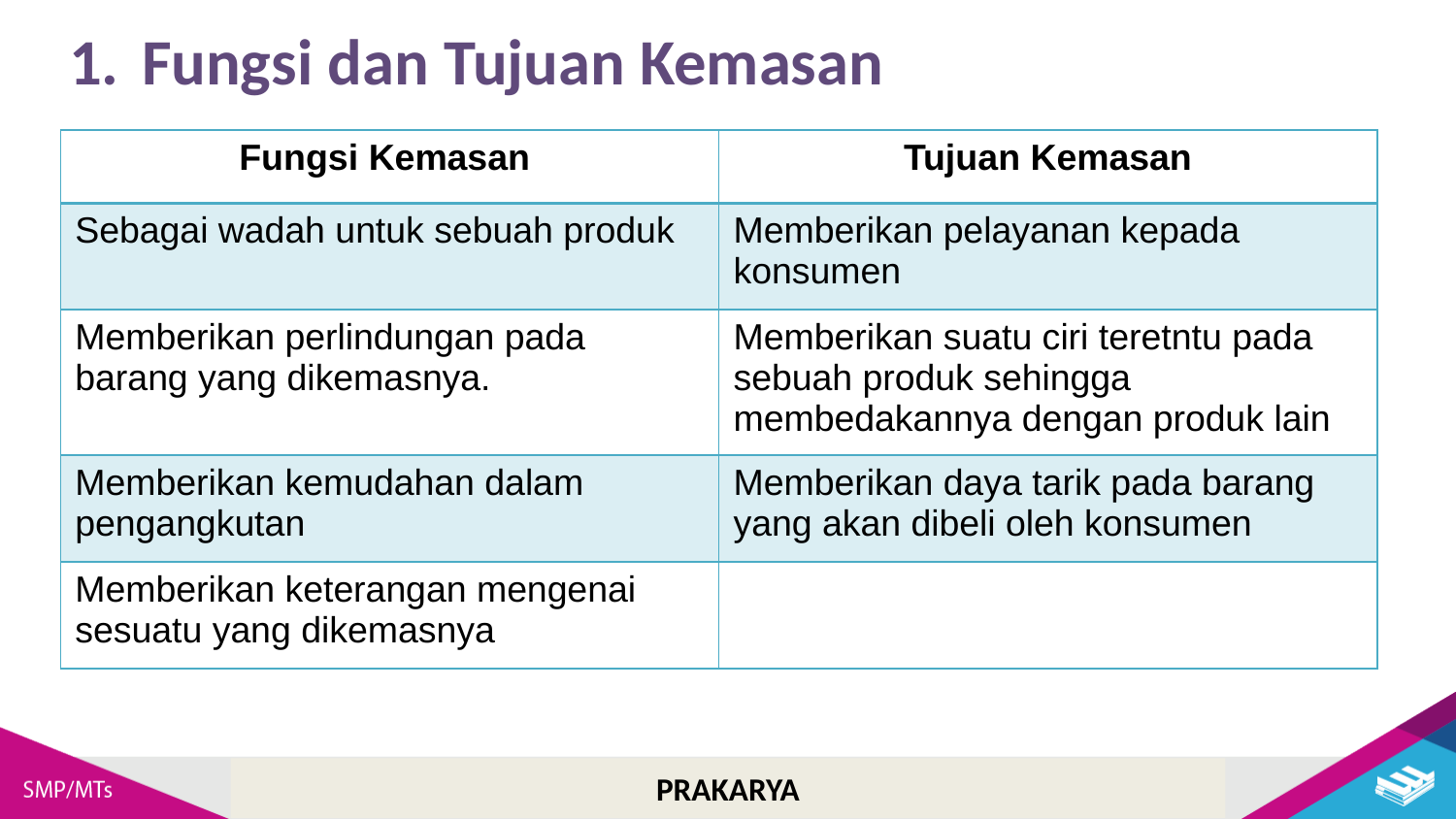

Fungsi dan Tujuan Kemasan
| Fungsi Kemasan | Tujuan Kemasan |
| --- | --- |
| Sebagai wadah untuk sebuah produk | Memberikan pelayanan kepada konsumen |
| Memberikan perlindungan pada barang yang dikemasnya. | Memberikan suatu ciri teretntu pada sebuah produk sehingga membedakannya dengan produk lain |
| Memberikan kemudahan dalam pengangkutan | Memberikan daya tarik pada barang yang akan dibeli oleh konsumen |
| Memberikan keterangan mengenai sesuatu yang dikemasnya |  |